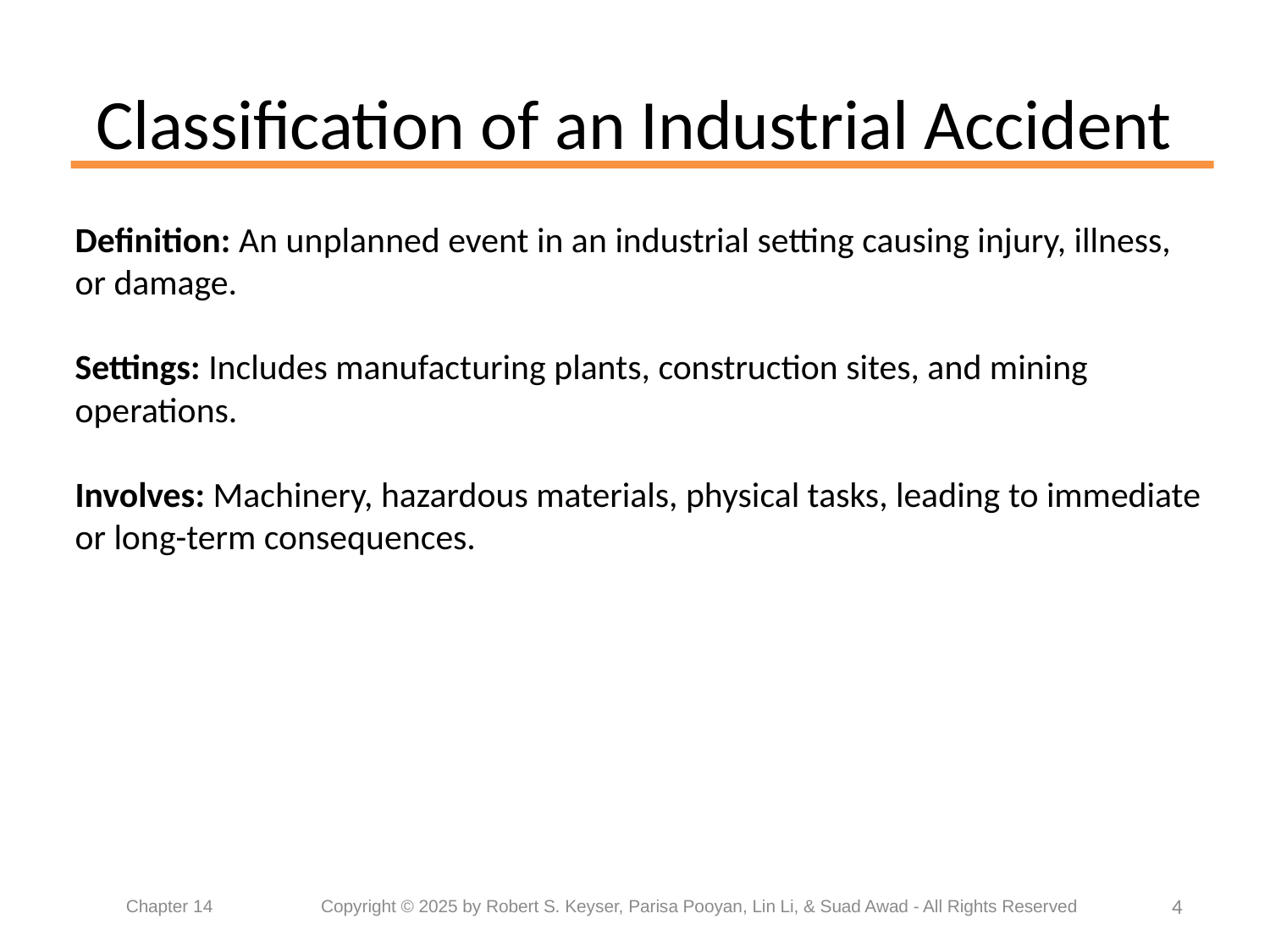

# Classification of an Industrial Accident

Definition: An unplanned event in an industrial setting causing injury, illness, or damage.

Settings: Includes manufacturing plants, construction sites, and mining operations.

Involves: Machinery, hazardous materials, physical tasks, leading to immediate or long-term consequences.
4
Chapter 14	              Copyright © 2025 by Robert S. Keyser, Parisa Pooyan, Lin Li, & Suad Awad - All Rights Reserved